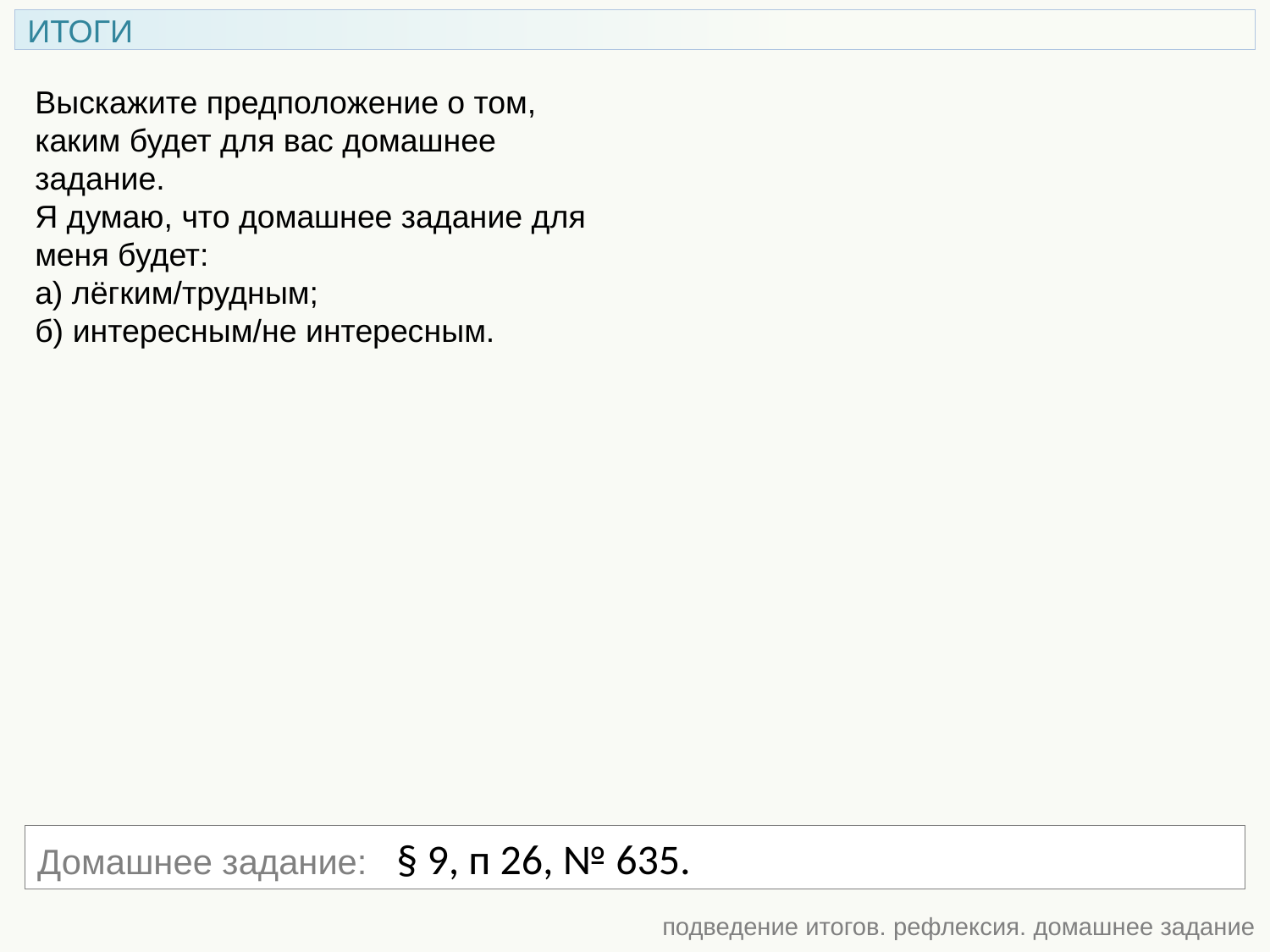

ИТОГИ
Выскажите предположение о том, каким будет для вас домашнее задание.
Я думаю, что домашнее задание для меня будет:
а) лёгким/трудным;
б) интересным/не интересным.
Домашнее задание:   § 9, п 26, № 635.
подведение итогов. рефлексия. домашнее задание